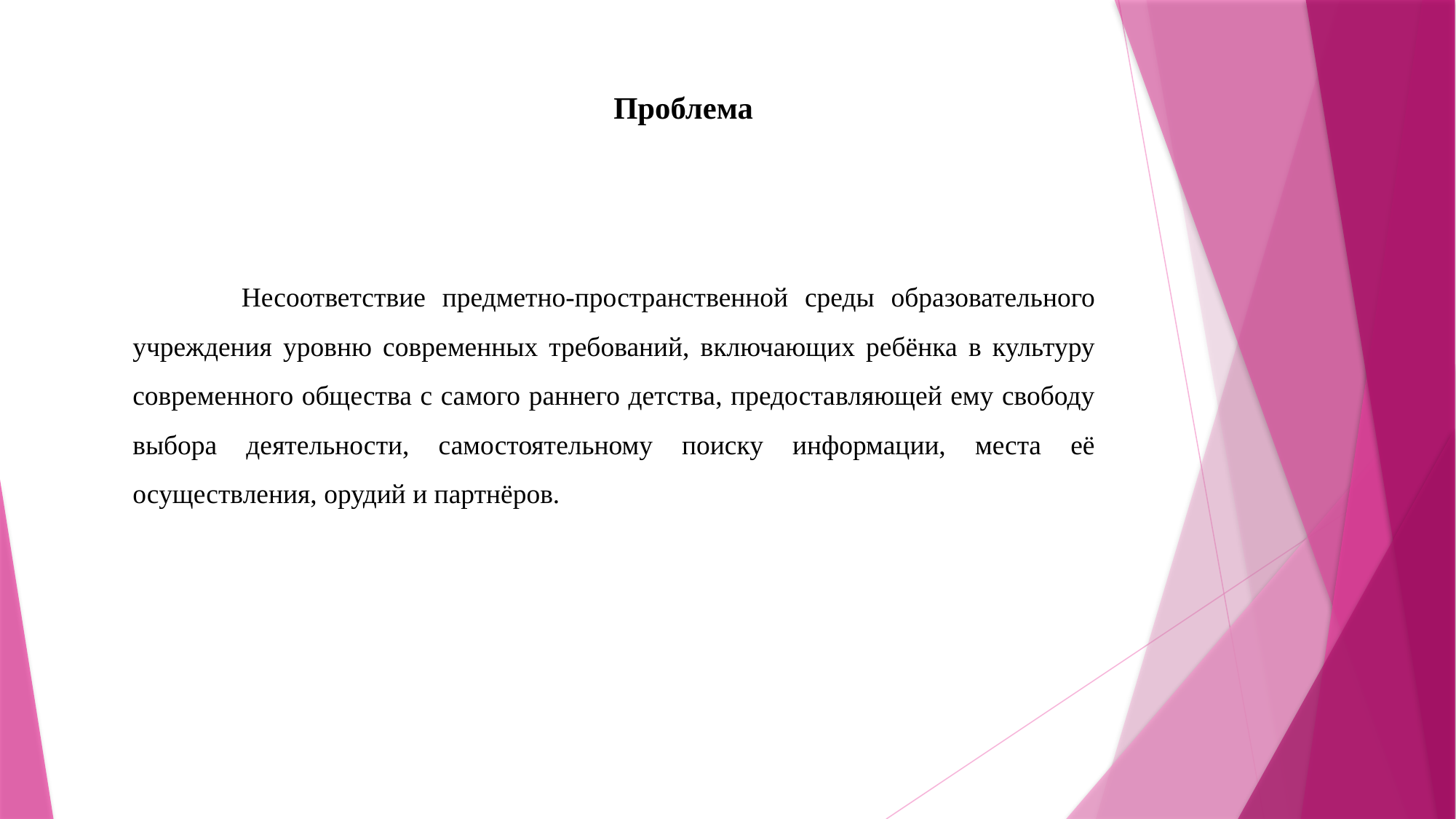

# Проблема
         Несоответствие предметно-пространственной среды образовательного учреждения уровню современных требований, включающих ребёнка в культуру современного общества с самого раннего детства, предоставляющей ему свободу выбора деятельности, самостоятельному поиску информации, места её осуществления, орудий и партнёров.